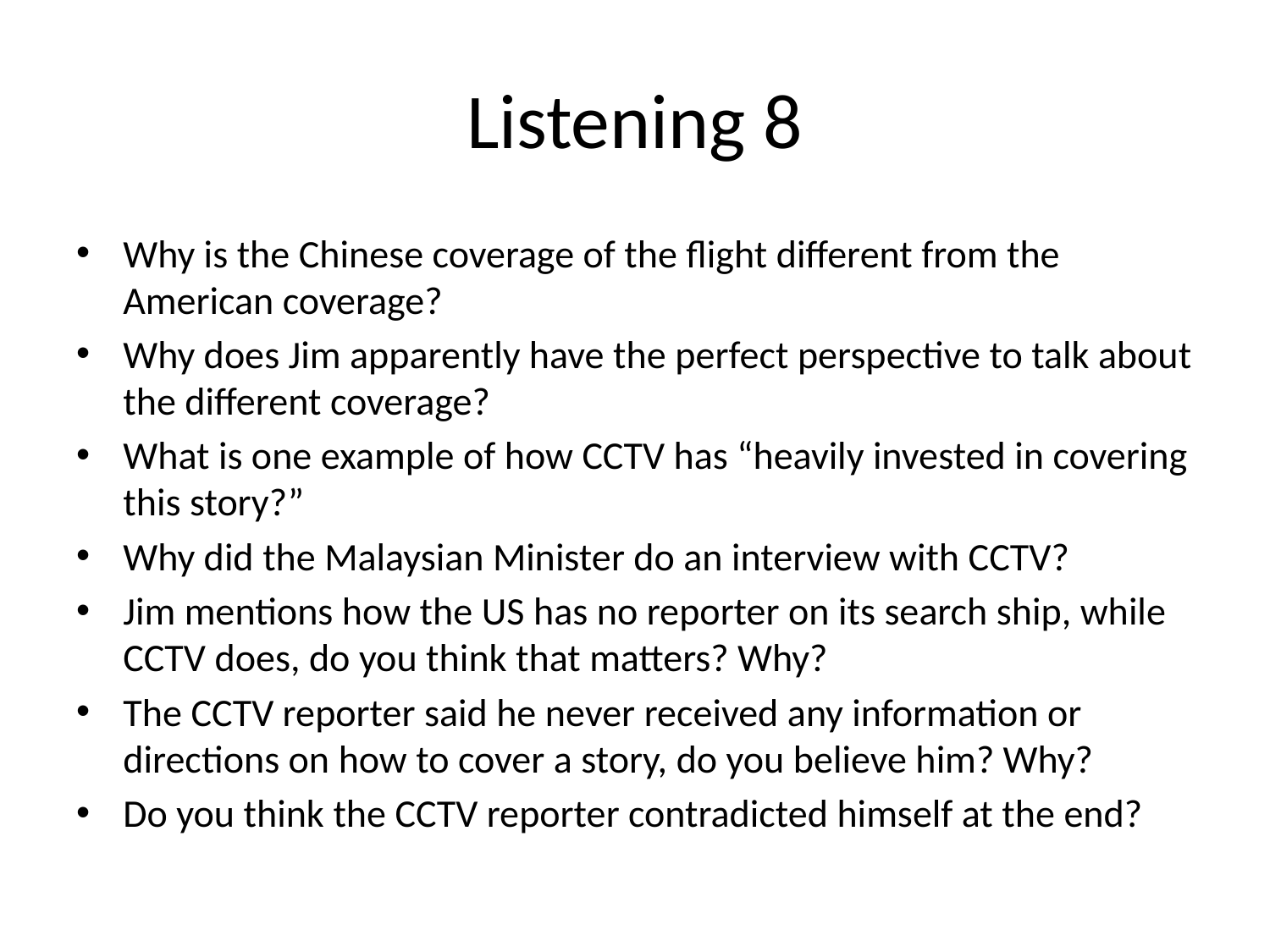

# Listening 8
Why is the Chinese coverage of the flight different from the American coverage?
Why does Jim apparently have the perfect perspective to talk about the different coverage?
What is one example of how CCTV has “heavily invested in covering this story?”
Why did the Malaysian Minister do an interview with CCTV?
Jim mentions how the US has no reporter on its search ship, while CCTV does, do you think that matters? Why?
The CCTV reporter said he never received any information or directions on how to cover a story, do you believe him? Why?
Do you think the CCTV reporter contradicted himself at the end?